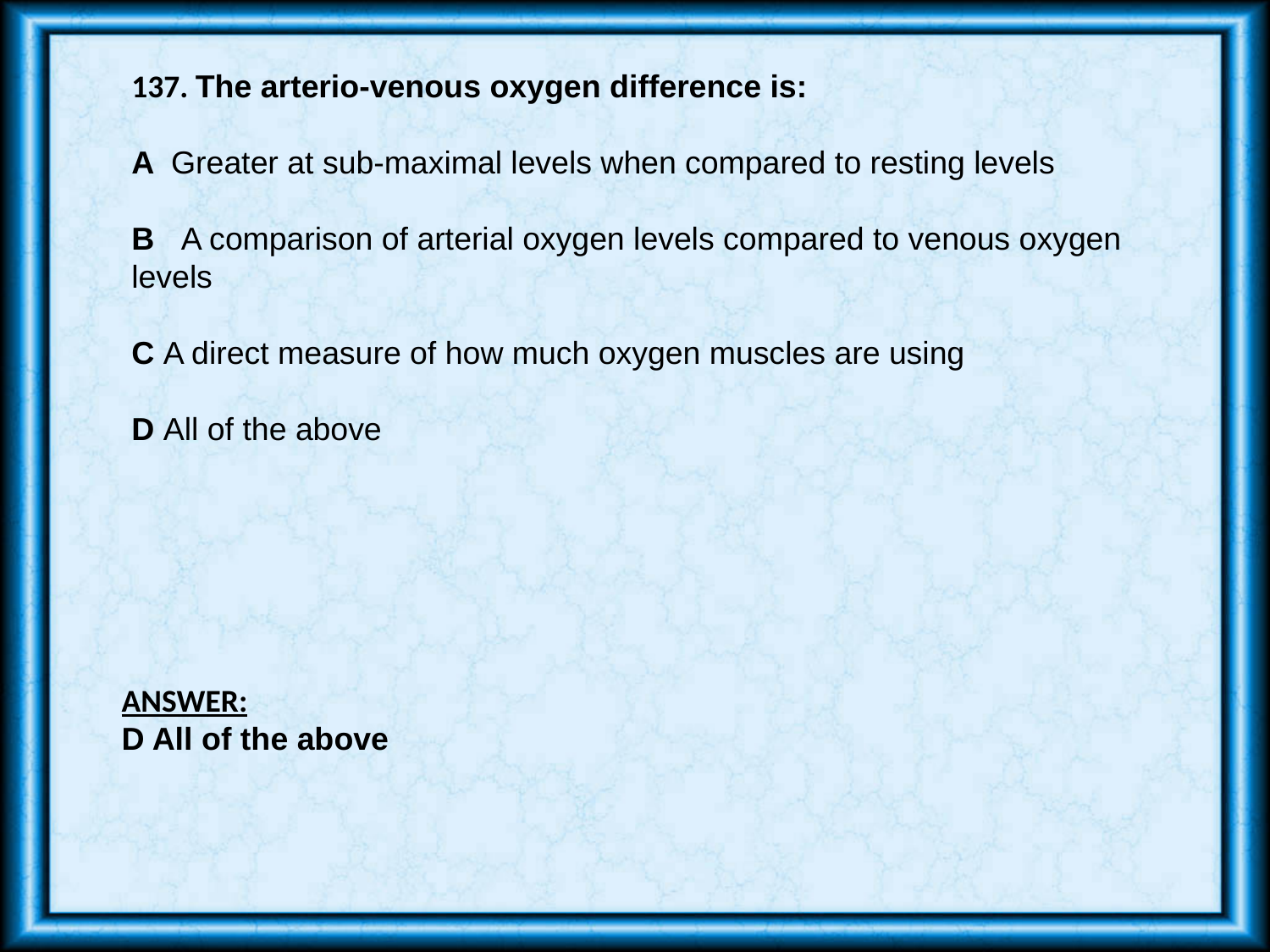

137. The arterio-venous oxygen difference is:

A  Greater at sub-maximal levels when compared to resting levels

B   A comparison of arterial oxygen levels compared to venous oxygen levels

C A direct measure of how much oxygen muscles are using

D All of the above

ANSWER:
D All of the above